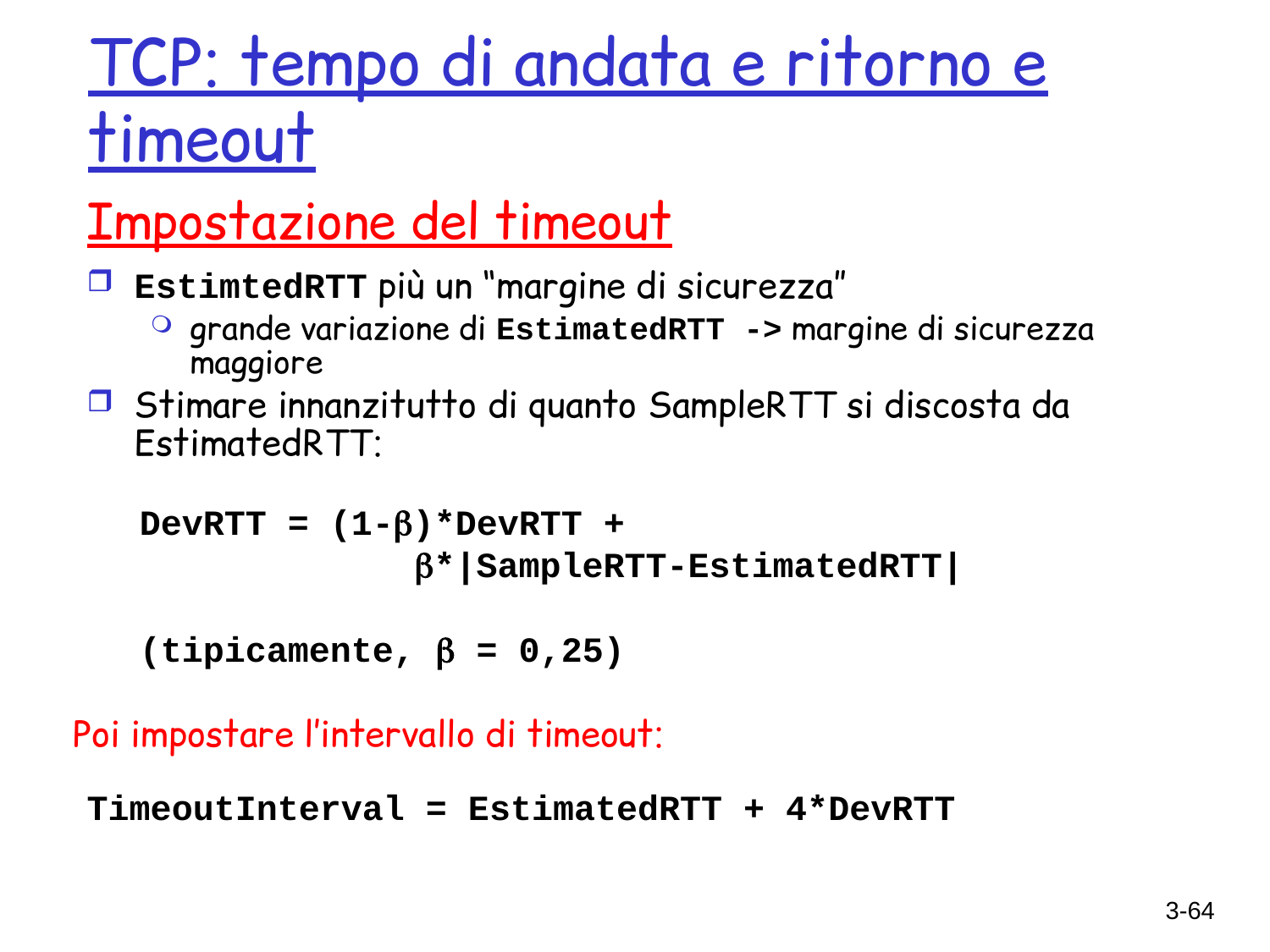

# TCP: tempo di andata e ritorno e timeout
Impostazione del timeout
EstimtedRTT più un “margine di sicurezza”
grande variazione di EstimatedRTT -> margine di sicurezza maggiore
Stimare innanzitutto di quanto SampleRTT si discosta da EstimatedRTT:
DevRTT = (1-β)*DevRTT +
             β*|SampleRTT-EstimatedRTT|

(tipicamente, β = 0,25)
 Poi impostare l’intervallo di timeout:
TimeoutInterval = EstimatedRTT + 4*DevRTT
3-64